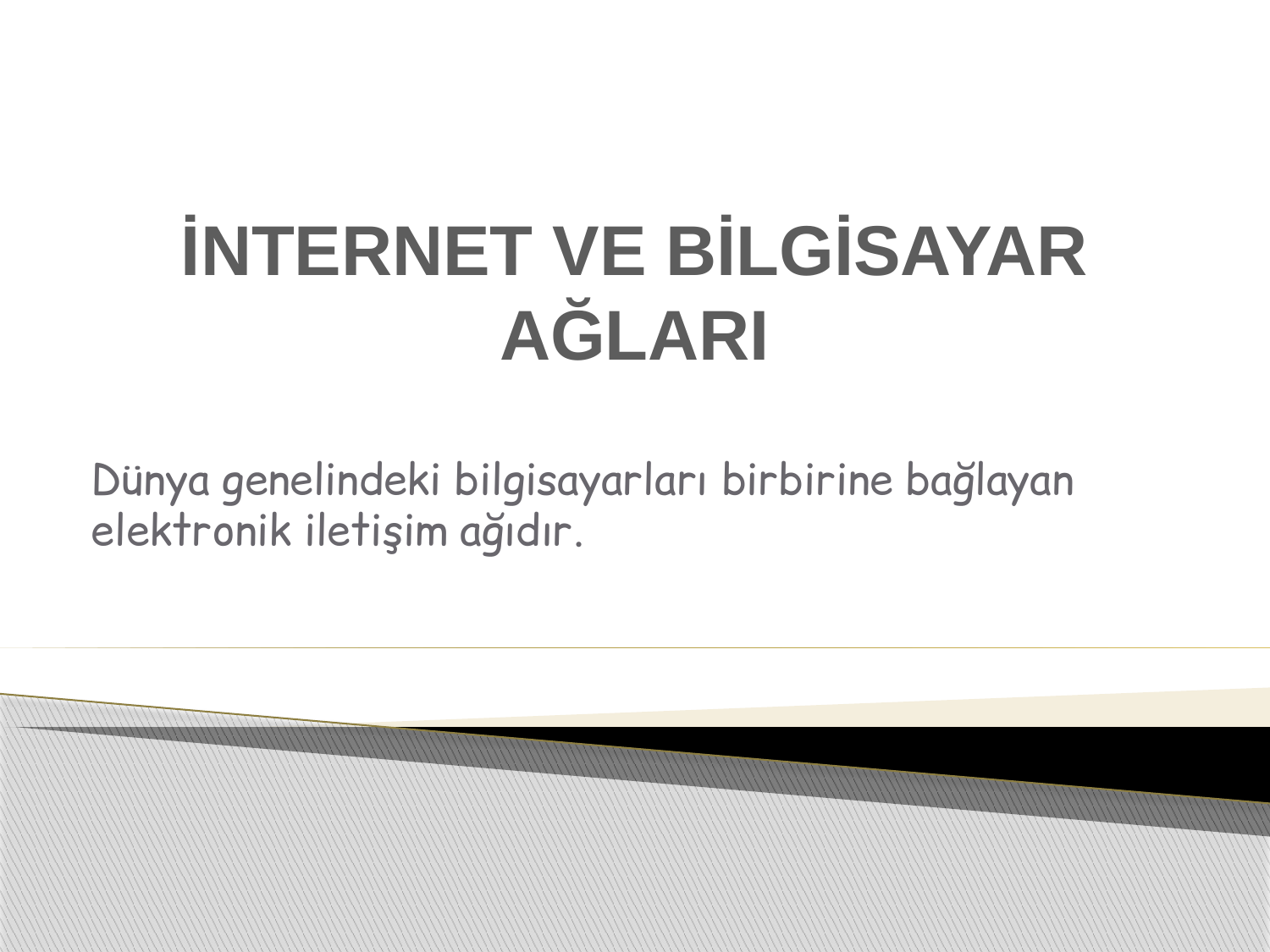

# İNTERNET VE BİLGİSAYAR AĞLARI
Dünya genelindeki bilgisayarları birbirine bağlayan elektronik iletişim ağıdır.